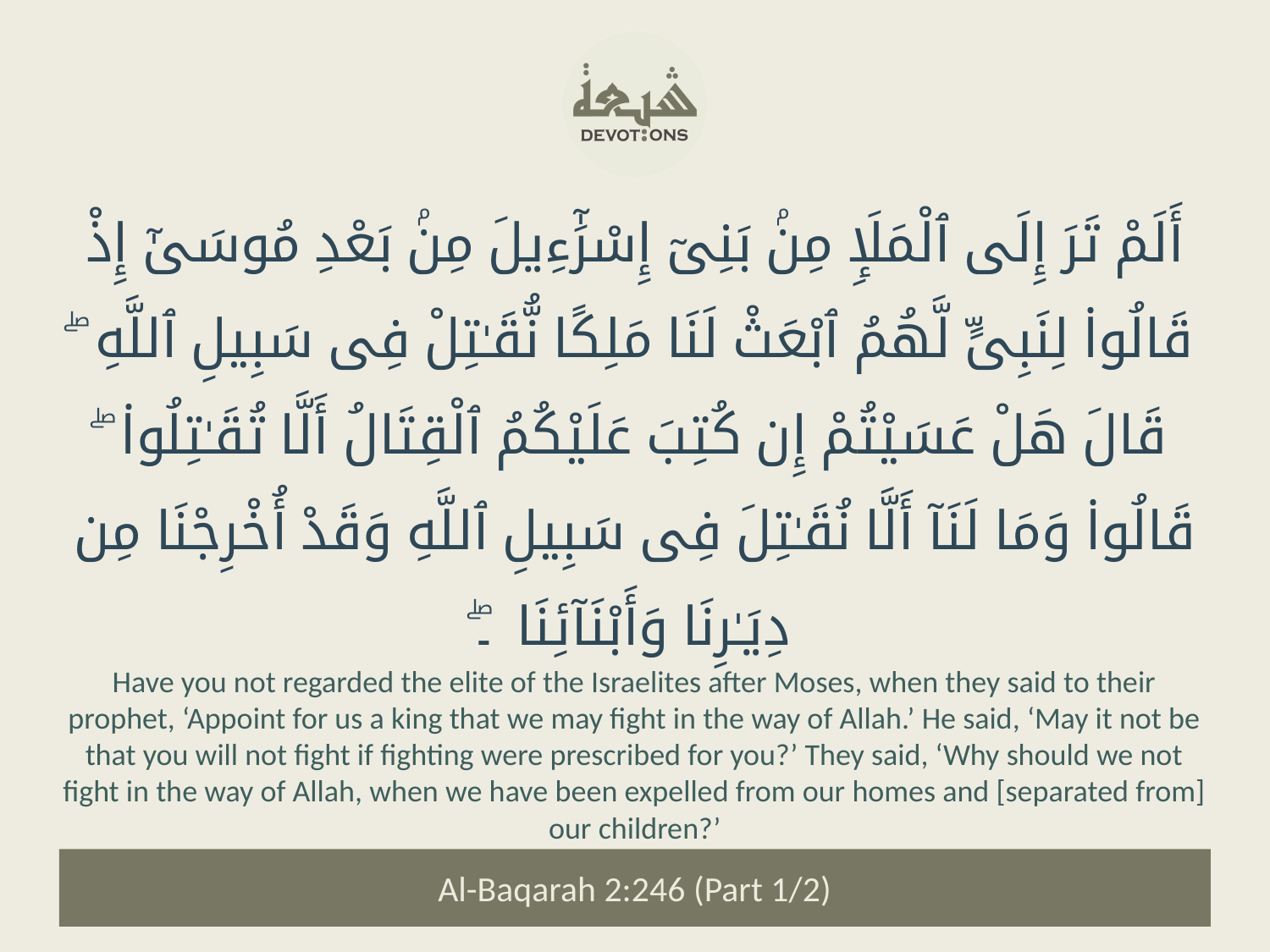

أَلَمْ تَرَ إِلَى ٱلْمَلَإِ مِنۢ بَنِىٓ إِسْرَٰٓءِيلَ مِنۢ بَعْدِ مُوسَىٰٓ إِذْ قَالُوا۟ لِنَبِىٍّ لَّهُمُ ٱبْعَثْ لَنَا مَلِكًا نُّقَـٰتِلْ فِى سَبِيلِ ٱللَّهِ ۖ قَالَ هَلْ عَسَيْتُمْ إِن كُتِبَ عَلَيْكُمُ ٱلْقِتَالُ أَلَّا تُقَـٰتِلُوا۟ ۖ قَالُوا۟ وَمَا لَنَآ أَلَّا نُقَـٰتِلَ فِى سَبِيلِ ٱللَّهِ وَقَدْ أُخْرِجْنَا مِن دِيَـٰرِنَا وَأَبْنَآئِنَا  ۔ۖ
Have you not regarded the elite of the Israelites after Moses, when they said to their prophet, ‘Appoint for us a king that we may fight in the way of Allah.’ He said, ‘May it not be that you will not fight if fighting were prescribed for you?’ They said, ‘Why should we not fight in the way of Allah, when we have been expelled from our homes and [separated from] our children?’
Al-Baqarah 2:246 (Part 1/2)